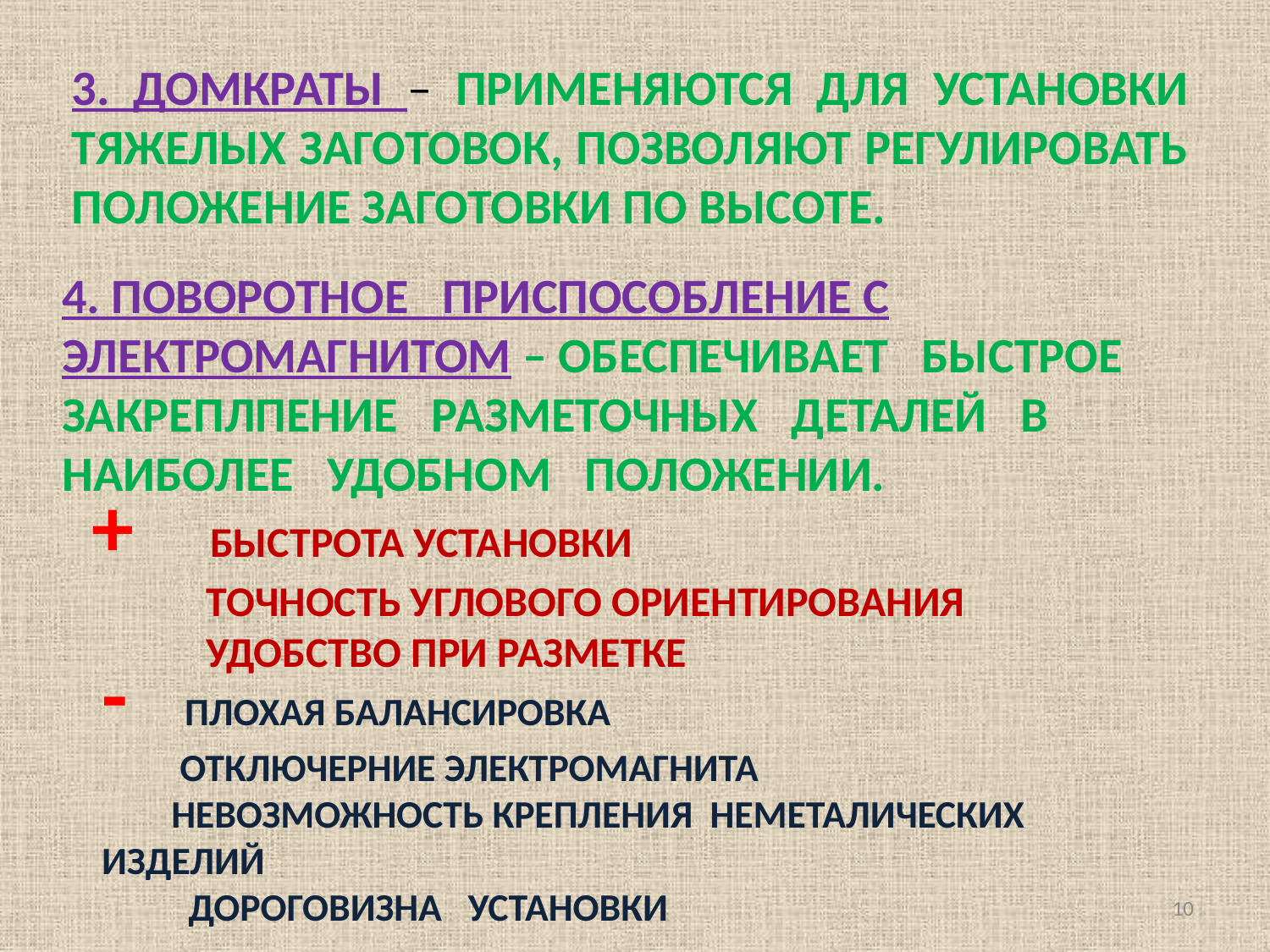

3. ДОМКРАТЫ – ПРИМЕНЯЮТСЯ ДЛЯ УСТАНОВКИ ТЯЖЕЛЫХ ЗАГОТОВОК, ПОЗВОЛЯЮТ РЕГУЛИРОВАТЬ ПОЛОЖЕНИЕ ЗАГОТОВКИ ПО ВЫСОТЕ.
4. ПОВОРОТНОЕ   ПРИСПОСОБЛЕНИЕ С ЭЛЕКТРОМАГНИТОМ – ОБЕСПЕЧИВАЕТ   БЫСТРОЕ ЗАКРЕПЛПЕНИЕ   РАЗМЕТОЧНЫХ   ДЕТАЛЕЙ   В НАИБОЛЕЕ   УДОБНОМ   ПОЛОЖЕНИИ.
+    БЫСТРОТА УСТАНОВКИ
            ТОЧНОСТЬ УГЛОВОГО ОРИЕНТИРОВАНИЯ
            УДОБСТВО ПРИ РАЗМЕТКЕ
-   ПЛОХАЯ БАЛАНСИРОВКА
         ОТКЛЮЧЕРНИЕ ЭЛЕКТРОМАГНИТА
        НЕВОЗМОЖНОСТЬ КРЕПЛЕНИЯ  НЕМЕТАЛИЧЕСКИХ     ИЗДЕЛИЙ
          ДОРОГОВИЗНА   УСТАНОВКИ

10